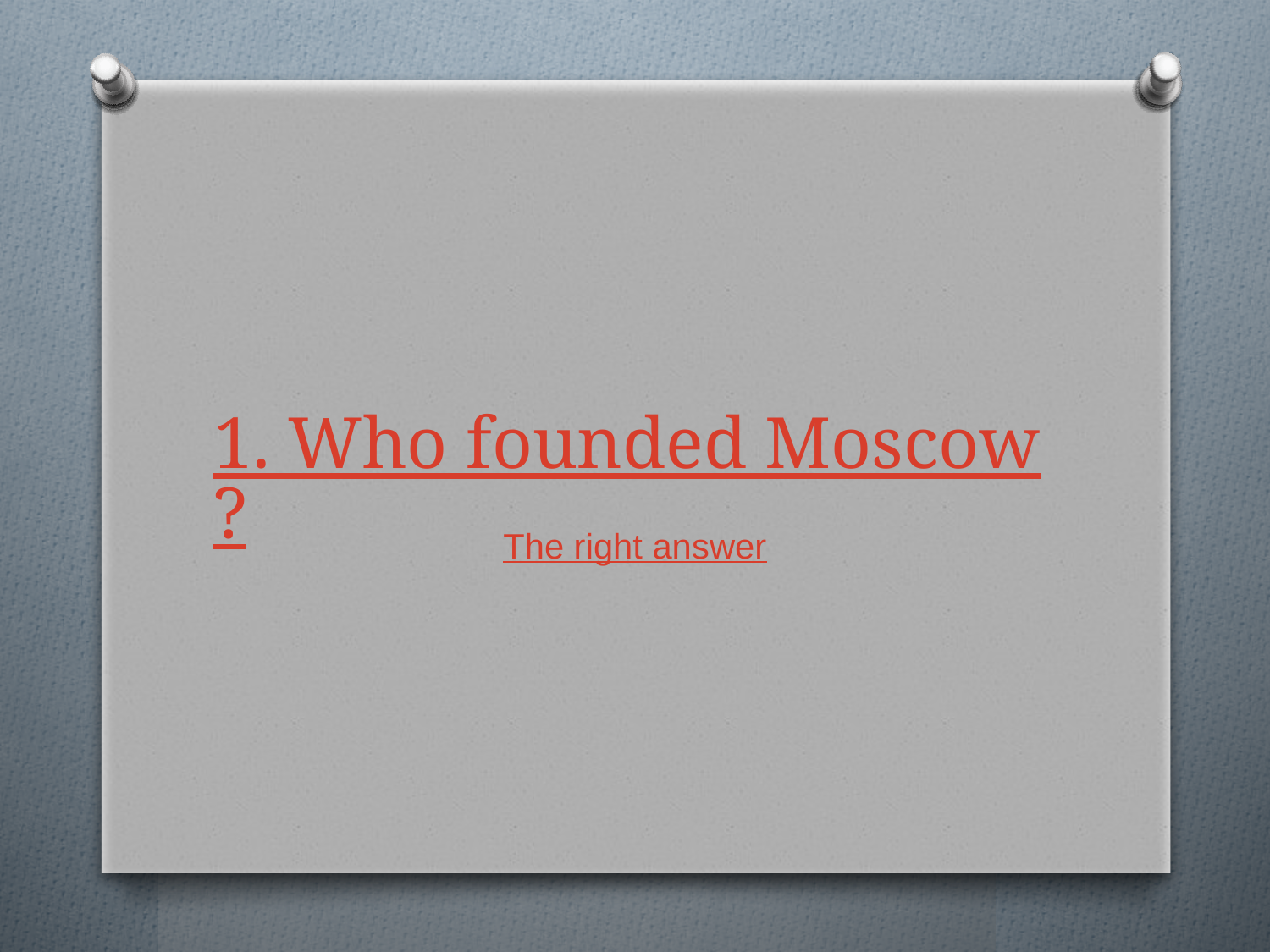

# 1. Who founded Moscow?
The right answer